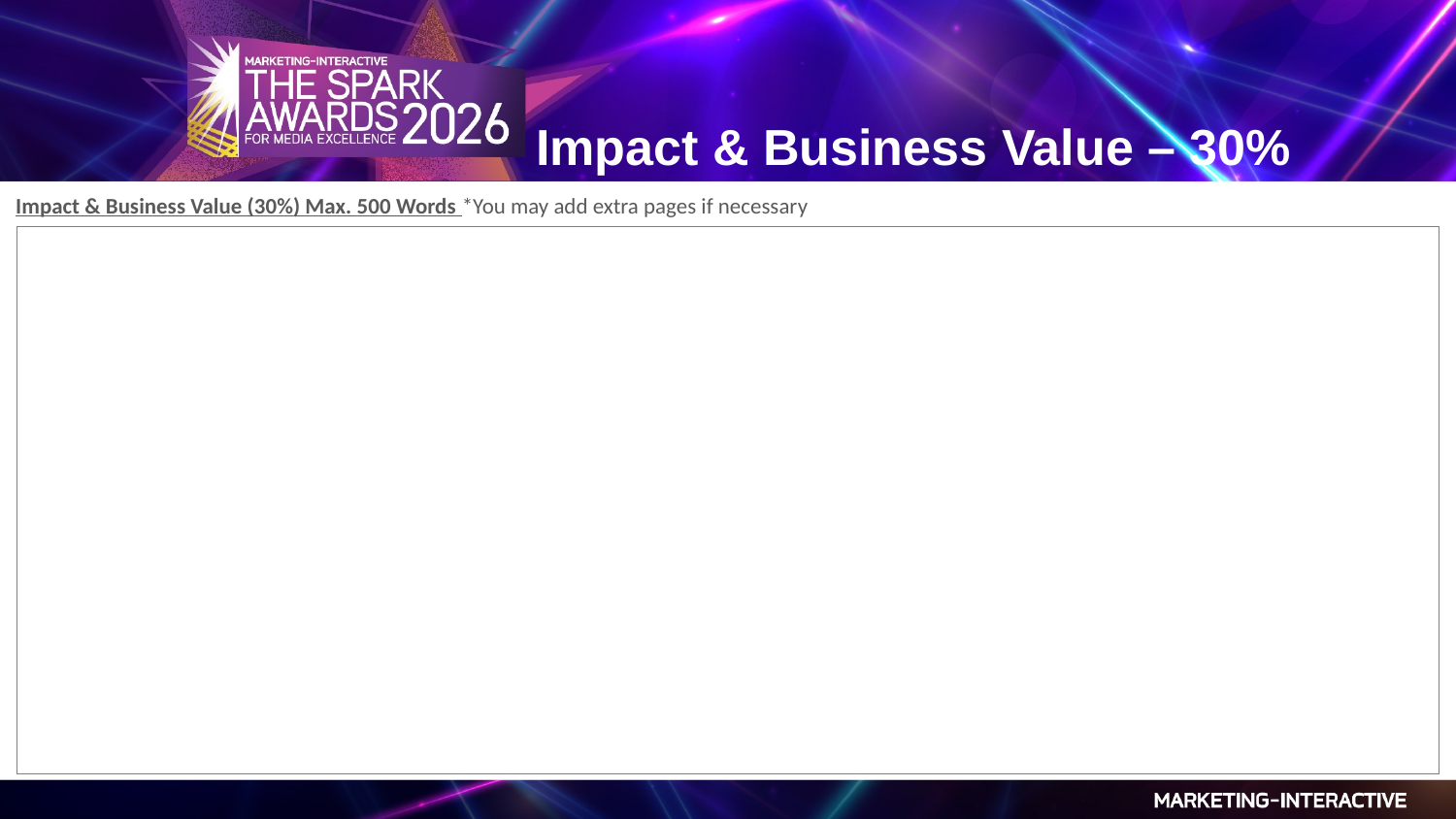

Impact & Business Value – 30%
Impact & Business Value (30%) Max. 500 Words *You may add extra pages if necessary
|  |
| --- |